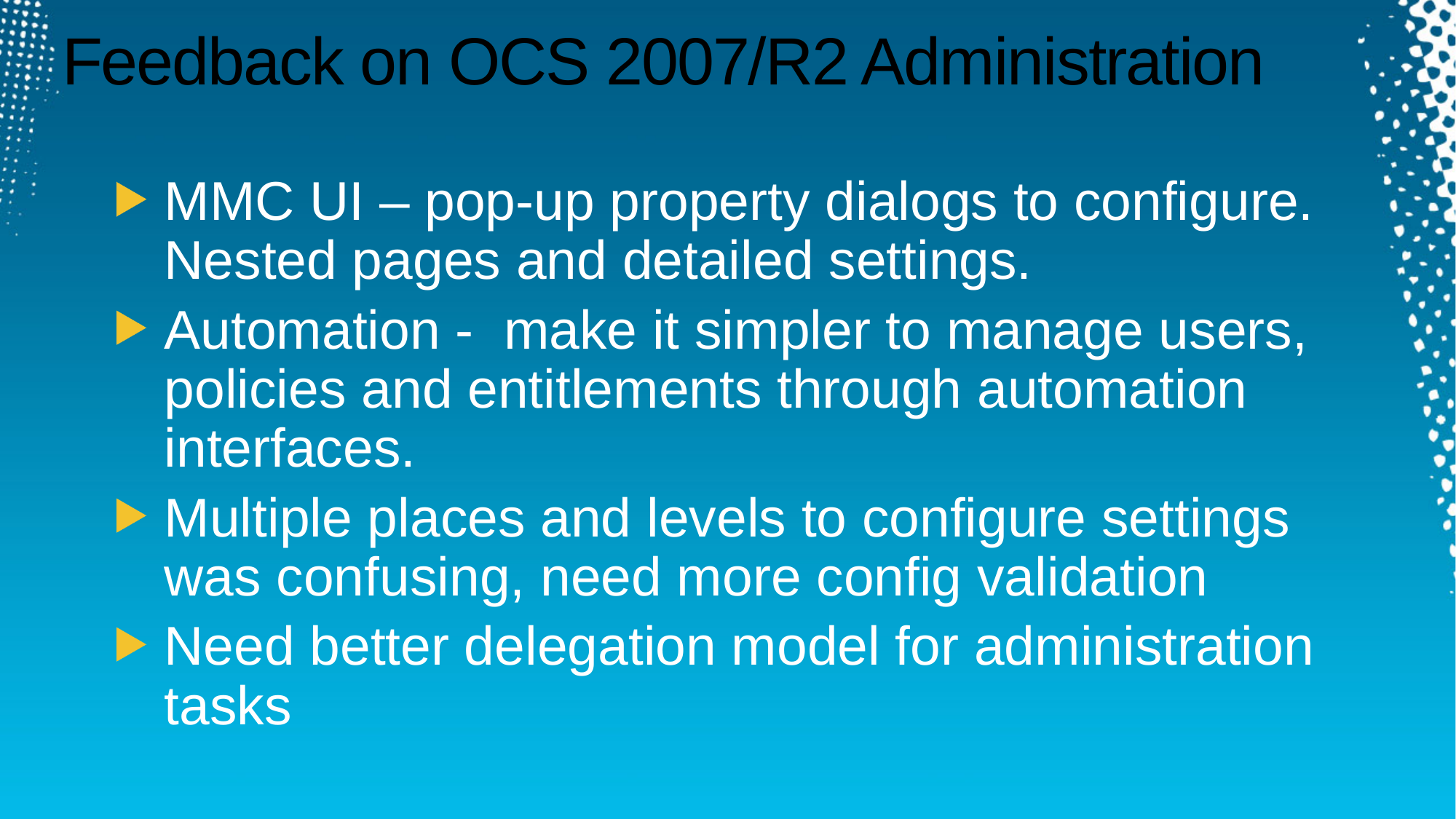

# Feedback on OCS 2007/R2 Administration
MMC UI – pop-up property dialogs to configure.  Nested pages and detailed settings.
Automation -  make it simpler to manage users, policies and entitlements through automation interfaces.
Multiple places and levels to configure settings was confusing, need more config validation
Need better delegation model for administration tasks